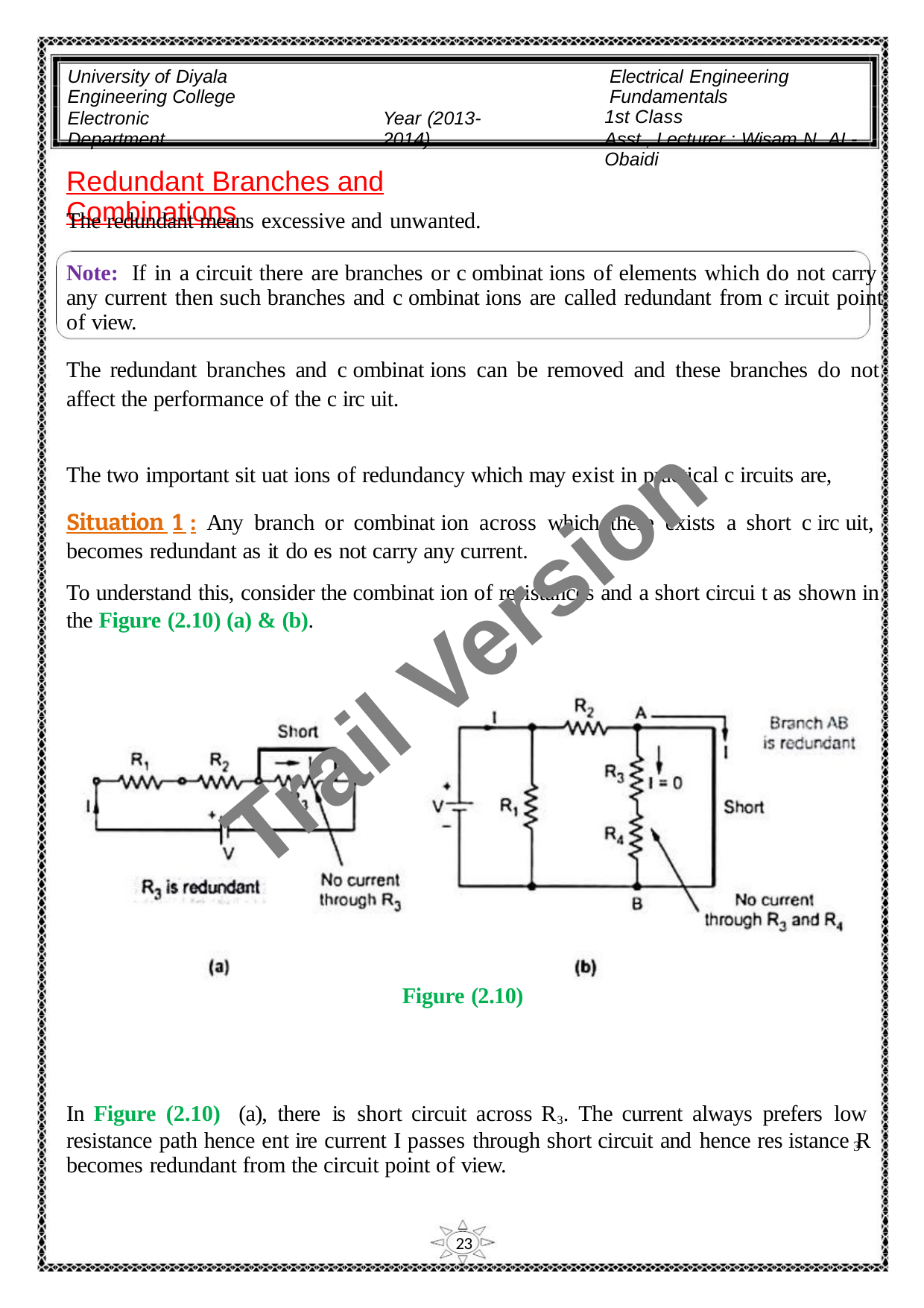

University of Diyala
Engineering College
Electronic Department
Electrical Engineering Fundamentals
1st Class
Asst., Lecturer : Wisam N. AL-Obaidi
Year (2013-2014)
Redundant Branches and Combinations
The redundant means excessive and unwanted.
Note: If in a circuit there are branches or c ombinat ions of elements which do not carry
any current then such branches and c ombinat ions are called redundant from c ircuit point
of view.
The redundant branches and c ombinat ions can be removed and these branches do not
affect the performance of the c irc uit.
The two important sit uat ions of redundancy which may exist in practical c ircuits are,
Situation 1 : Any branch or combinat ion across which there exists a short c irc uit,
becomes redundant as it do es not carry any current.
To understand this, consider the combinat ion of resistances and a short circui t as shown in
the Figure (2.10) (a) & (b).
Trail Version
Trail Version
Trail Version
Trail Version
Trail Version
Trail Version
Trail Version
Trail Version
Trail Version
Trail Version
Trail Version
Trail Version
Trail Version
Figure (2.10)
In Figure (2.10) (a), there is short circuit across R3. The current always prefers low
resistance path hence ent ire current I passes through short circuit and hence res istance R
becomes redundant from the circuit point of view.
3
23